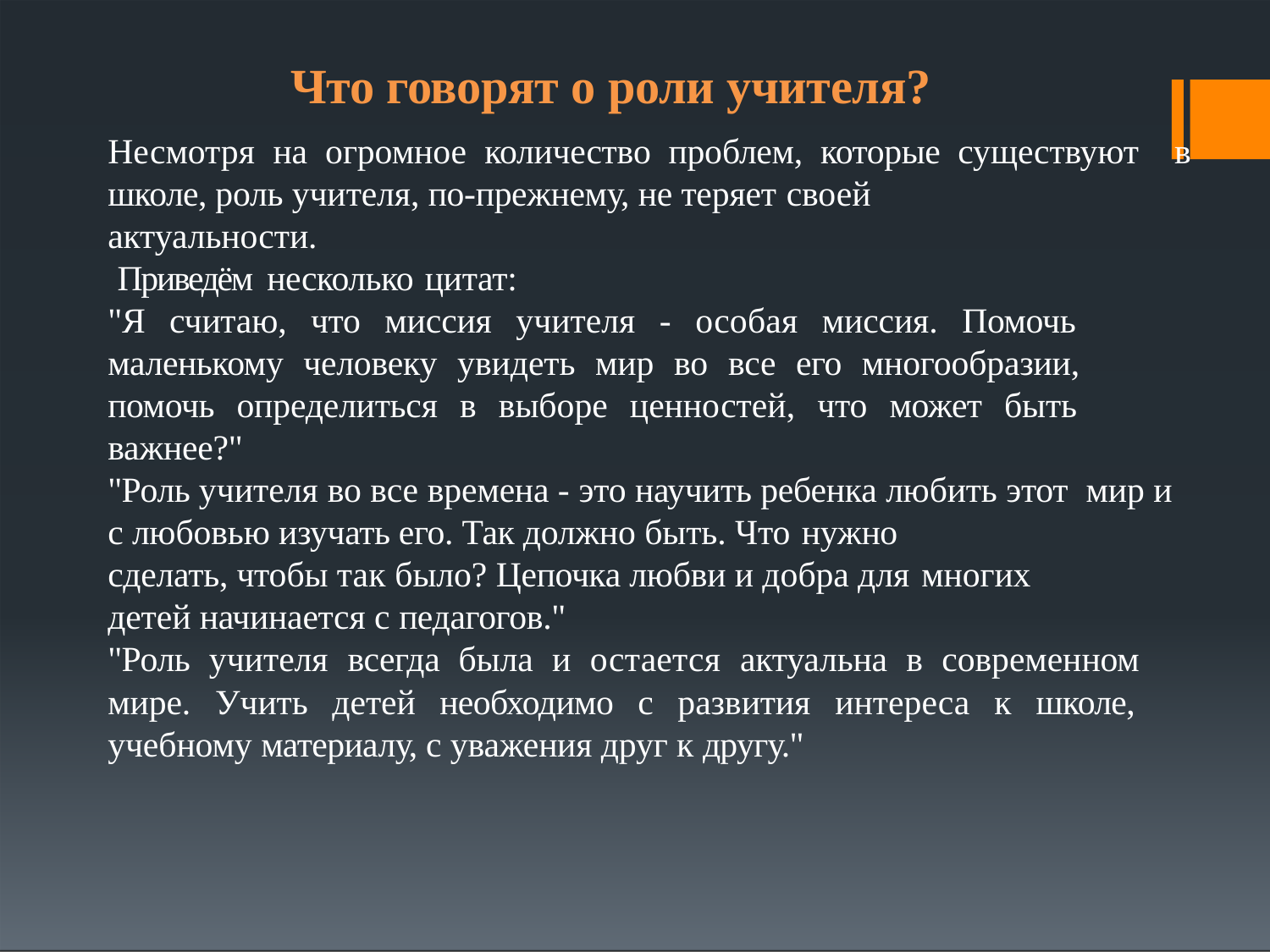

# Что говорят о роли учителя?
Несмотря на огромное количество проблем, которые существуют  в школе, роль учителя, по-прежнему, не теряет своей
актуальности.
Приведём  несколько цитат:
"Я считаю, что миссия учителя - особая миссия. Помочь  маленькому человеку увидеть мир во все его многообразии,  помочь определиться в выборе ценностей, что может быть  важнее?"
"Роль учителя во все времена - это научить ребенка любить этот  мир и с любовью изучать его. Так должно быть. Что нужно
сделать, чтобы так было? Цепочка любви и добра для многих
детей начинается с педагогов."
"Роль учителя всегда была и остается актуальна в современном  мире. Учить детей необходимо с развития интереса к школе,  учебному материалу, с уважения друг к другу."